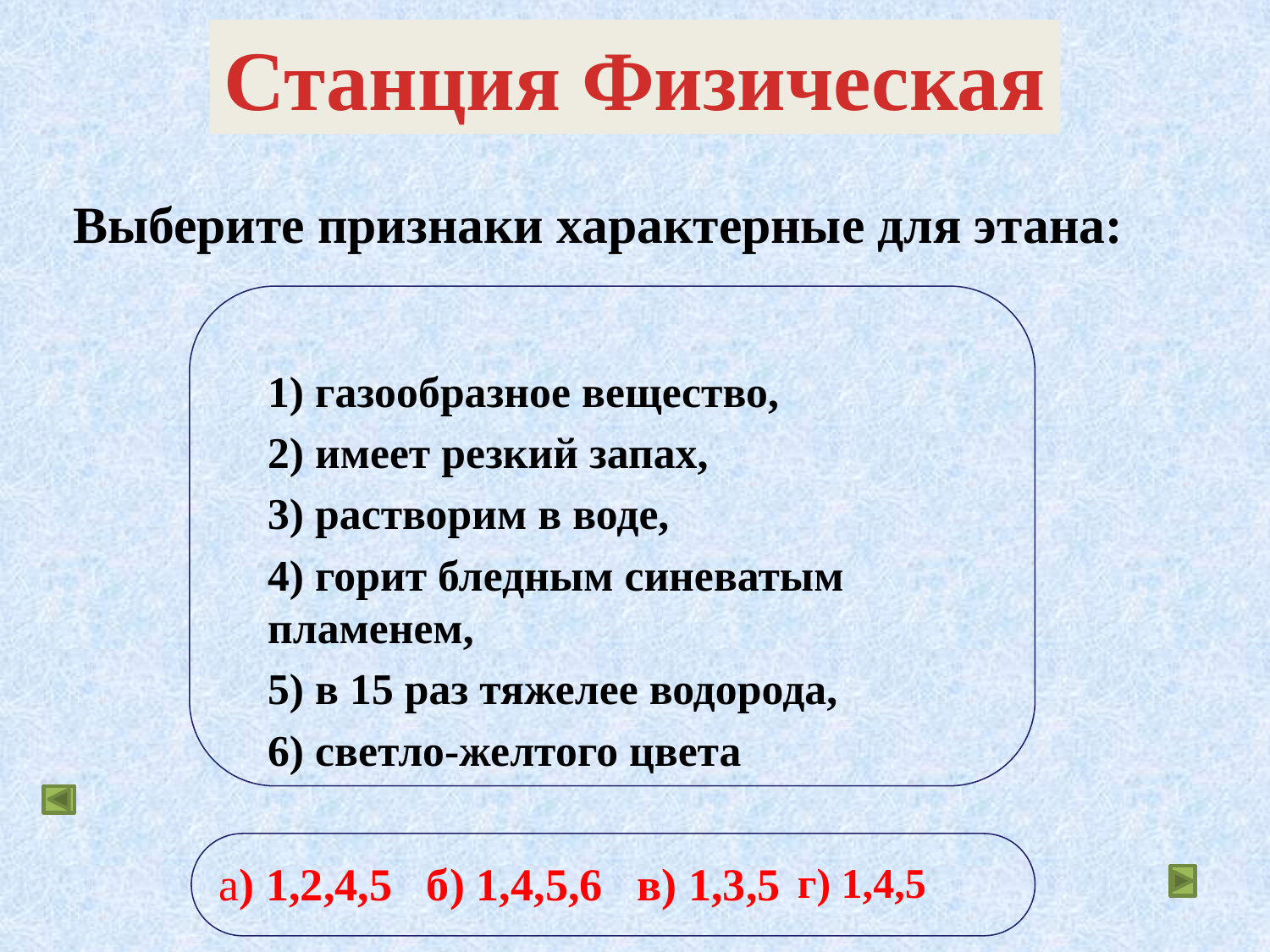

Станция Физическая
# Выберите признаки характерные для этана:

1) газообразное вещество,
2) имеет резкий запах,
3) растворим в воде,
4) горит бледным синеватым    пламенем,
5) в 15 раз тяжелее водорода,
6) светло-желтого цвета

а) 1,2,4,5   б) 1,4,5,6   в) 1,3,5
г) 1,4,5